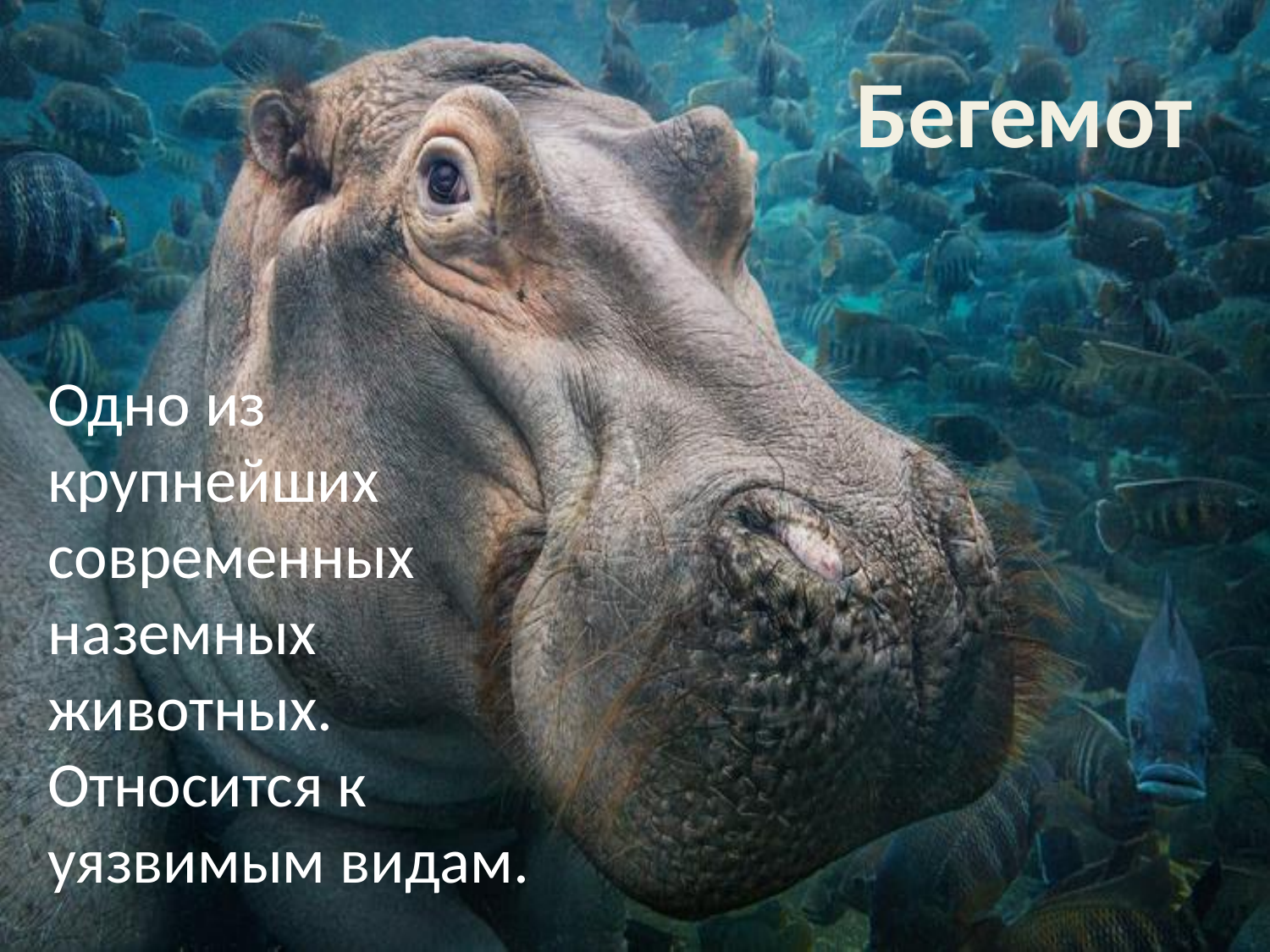

Бегемот
Одно из крупнейших современных наземных животных. Относится к уязвимым видам.